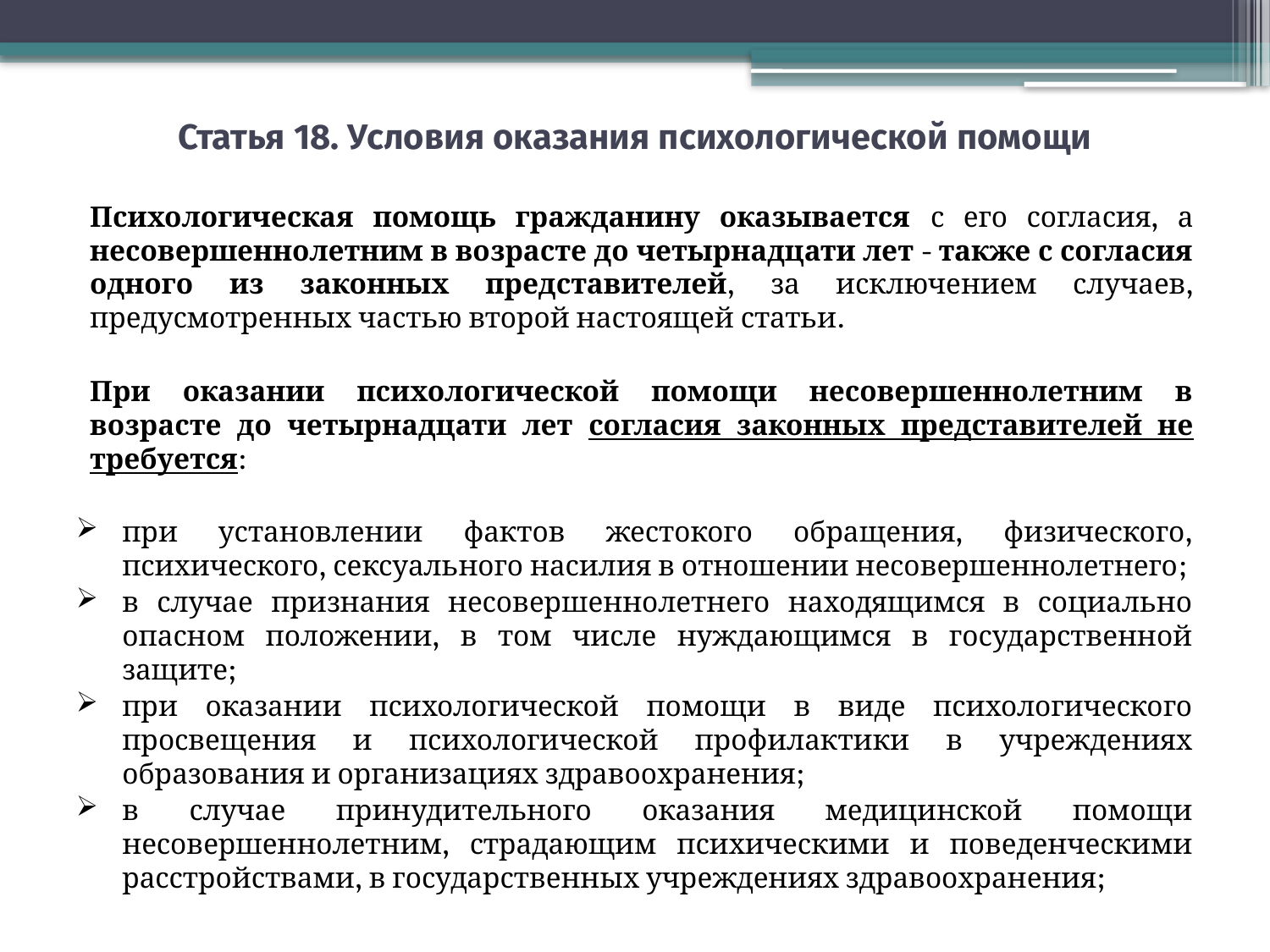

# Статья 18. Условия оказания психологической помощи

Психологическая помощь гражданину оказывается с его согласия, а несовершеннолетним в возрасте до четырнадцати лет - также с согласия одного из законных представителей, за исключением случаев, предусмотренных частью второй настоящей статьи.

При оказании психологической помощи несовершеннолетним в возрасте до четырнадцати лет согласия законных представителей не требуется:

при установлении фактов жестокого обращения, физического, психического, сексуального насилия в отношении несовершеннолетнего;
в случае признания несовершеннолетнего находящимся в социально опасном положении, в том числе нуждающимся в государственной защите;
при оказании психологической помощи в виде психологического просвещения и психологической профилактики в учреждениях образования и организациях здравоохранения;
в случае принудительного оказания медицинской помощи несовершеннолетним, страдающим психическими и поведенческими расстройствами, в государственных учреждениях здравоохранения;